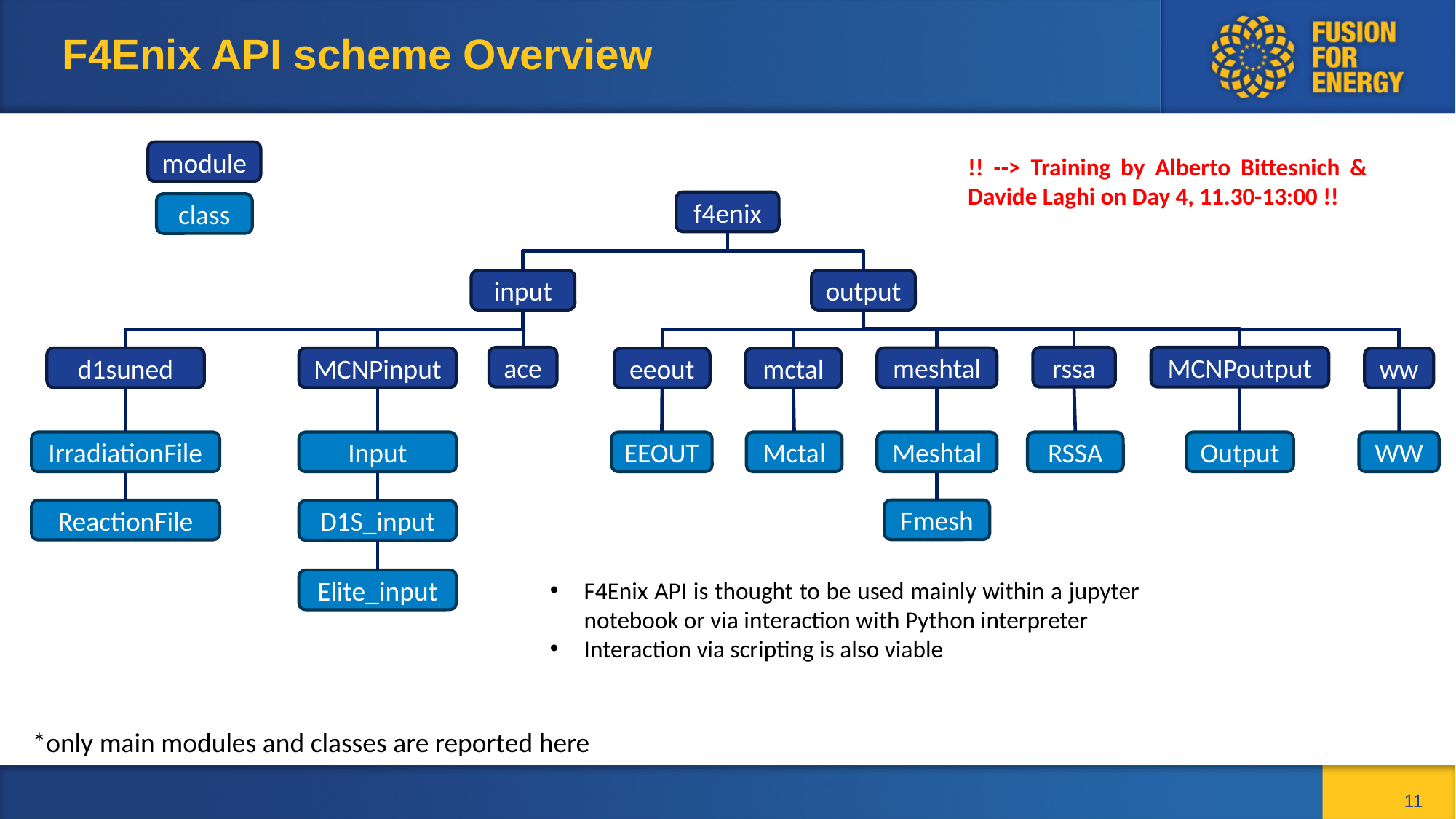

# F4Enix API scheme Overview
module
!! --> Training by Alberto Bittesnich & Davide Laghi on Day 4, 11.30-13:00 !!
f4enix
class
input
output
ace
rssa
MCNPoutput
meshtal
d1suned
MCNPinput
eeout
mctal
ww
IrradiationFile
Input
EEOUT
Mctal
Meshtal
RSSA
Output
WW
Fmesh
ReactionFile
D1S_input
F4Enix API is thought to be used mainly within a jupyter notebook or via interaction with Python interpreter
Interaction via scripting is also viable
Elite_input
*only main modules and classes are reported here
11